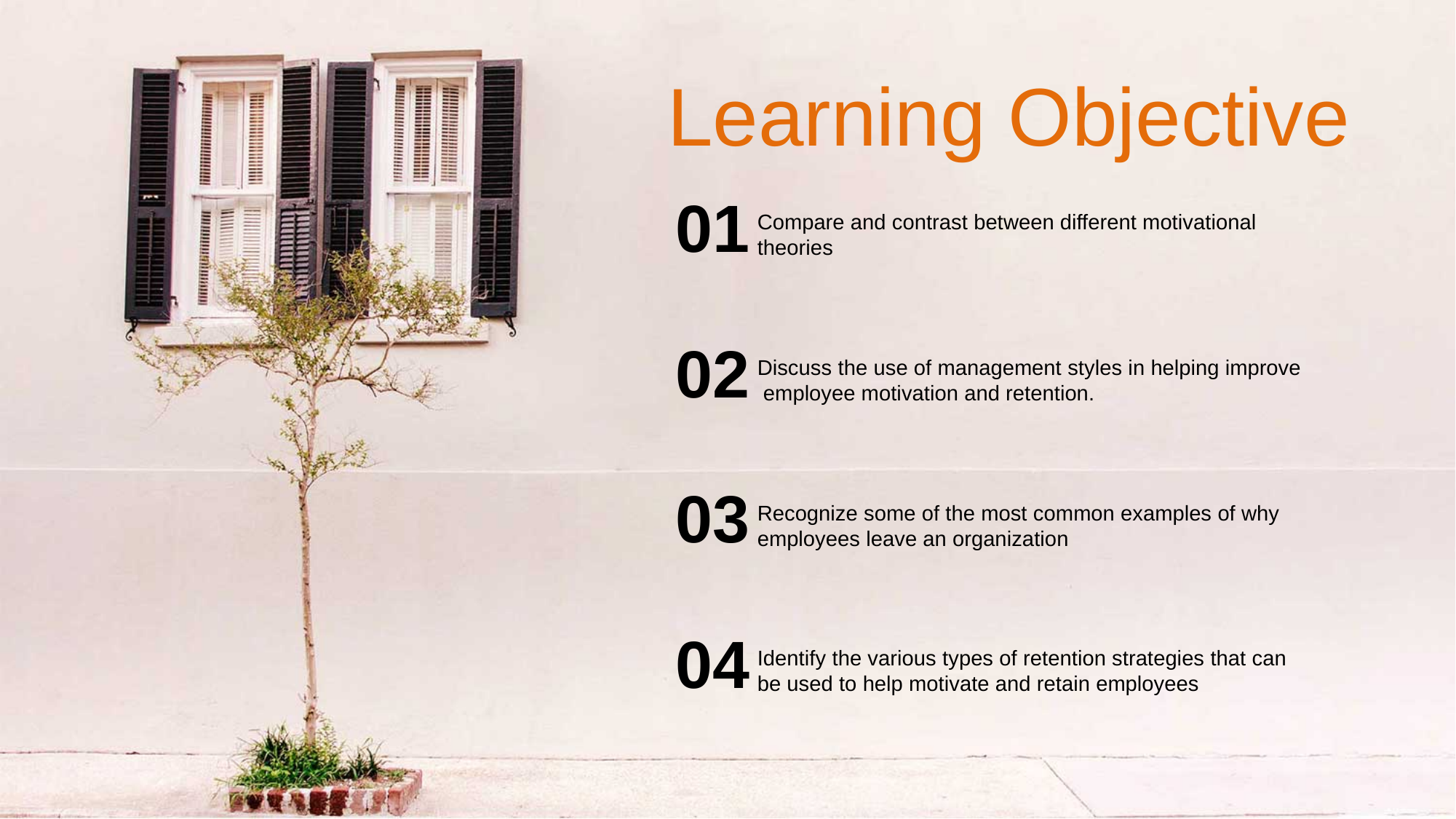

Learning Objective
01
Compare and contrast between different motivational theories
02
Discuss the use of management styles in helping improve employee motivation and retention.
03
Recognize some of the most common examples of why employees leave an organization
04
Identify the various types of retention strategies that can be used to help motivate and retain employees